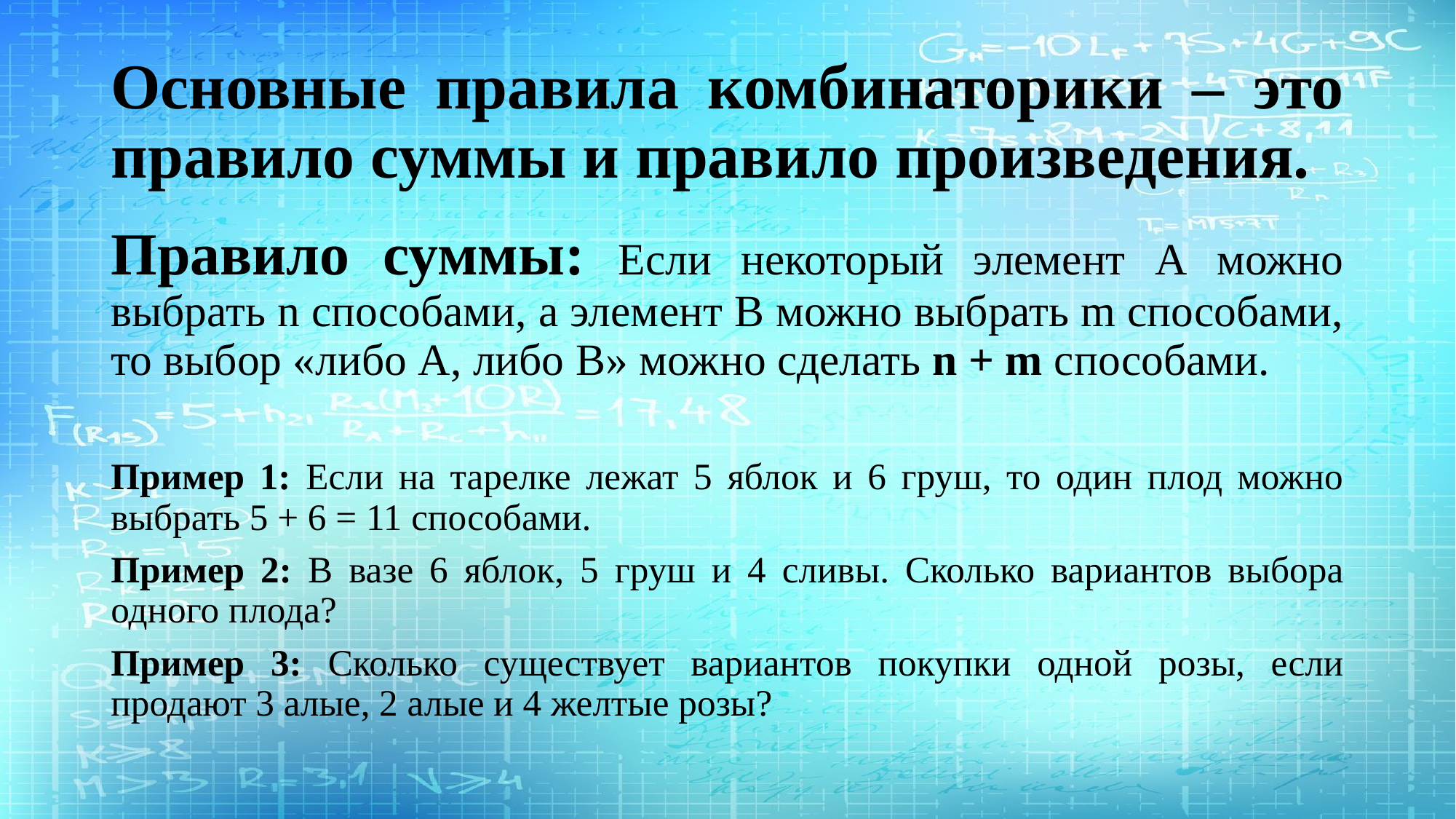

# Основные правила комбинаторики – это правило суммы и правило произведения.
Правило суммы: Если некоторый элемент А можно выбрать n способами, а элемент В можно выбрать m способами, то выбор «либо А, либо В» можно сделать n + m способами.

Пример 1: Если на тарелке лежат 5 яблок и 6 груш, то один плод можно выбрать 5 + 6 = 11 способами.
Пример 2: В вазе 6 яблок, 5 груш и 4 сливы. Сколько вариантов выбора одного плода?
Пример 3: Сколько существует вариантов покупки одной розы, если продают 3 алые, 2 алые и 4 желтые розы?